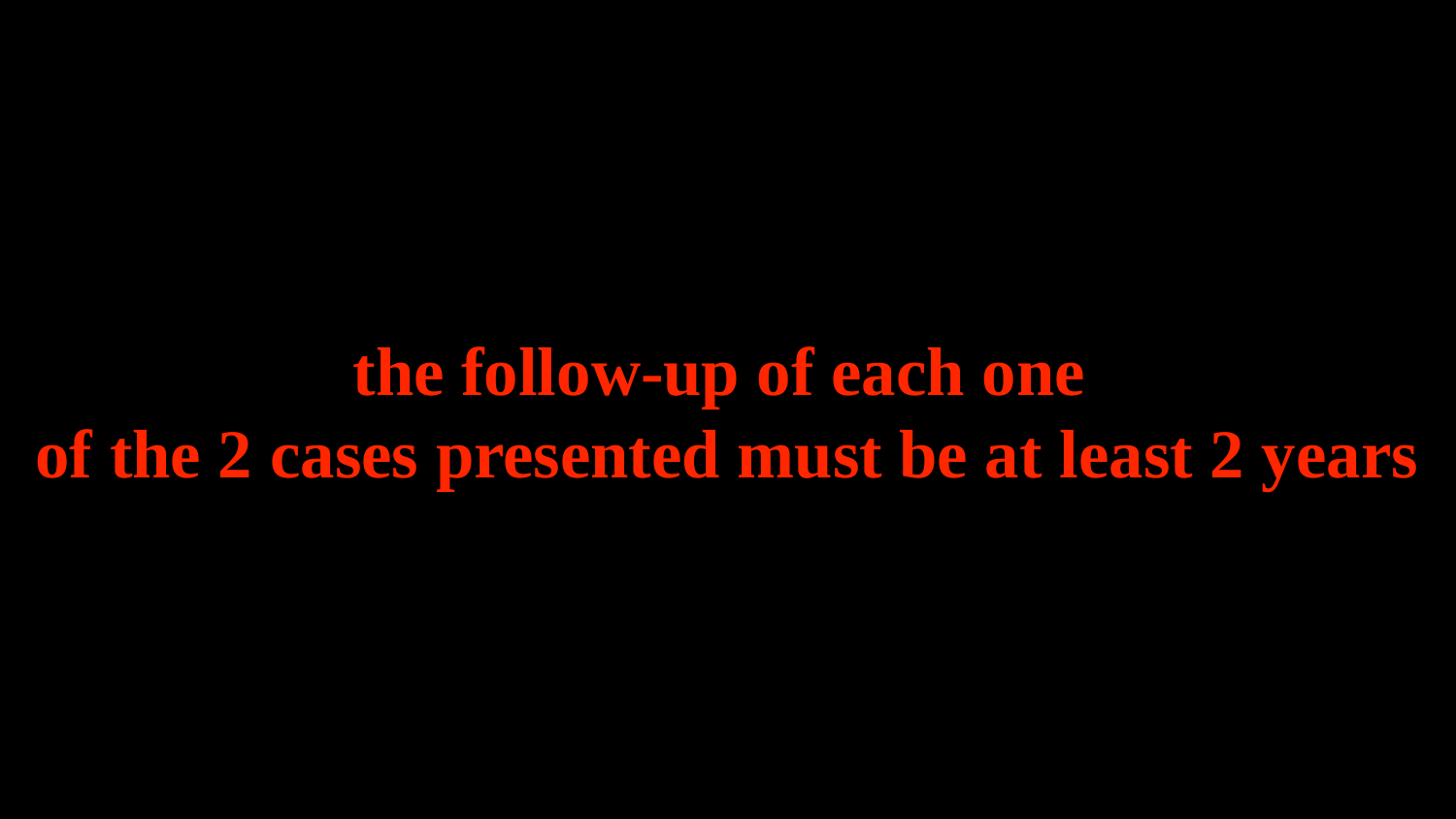

the follow-up of each one
of the 2 cases presented must be at least 2 years